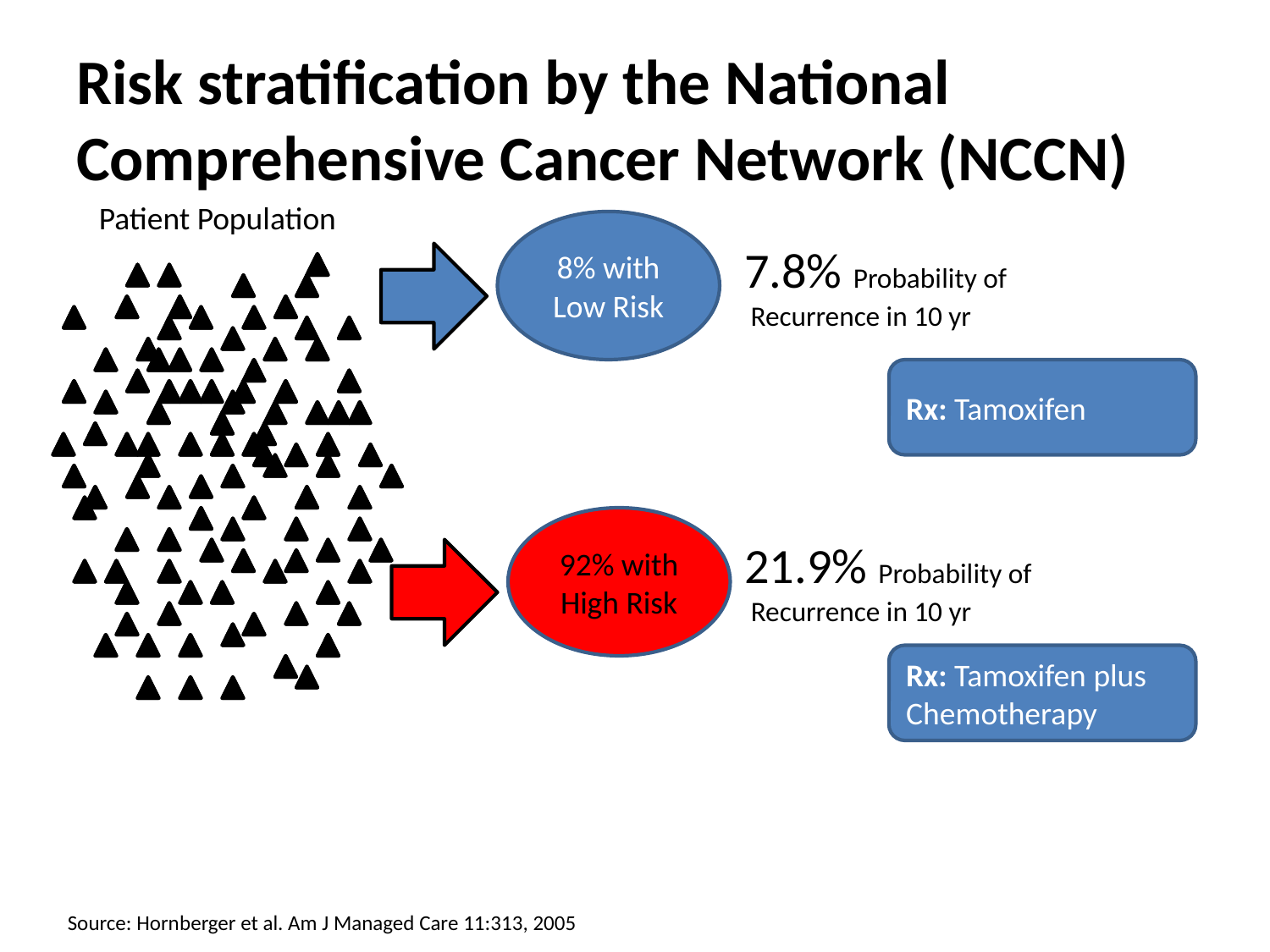

# Risk stratification by the National Comprehensive Cancer Network (NCCN)
Patient Population
8% with Low Risk
7.8% Probability of
 Recurrence in 10 yr

Rx: Tamoxifen

92% with High Risk

21.9% Probability of
 Recurrence in 10 yr

Rx: Tamoxifen plus Chemotherapy

Source: Hornberger et al. Am J Managed Care 11:313, 2005